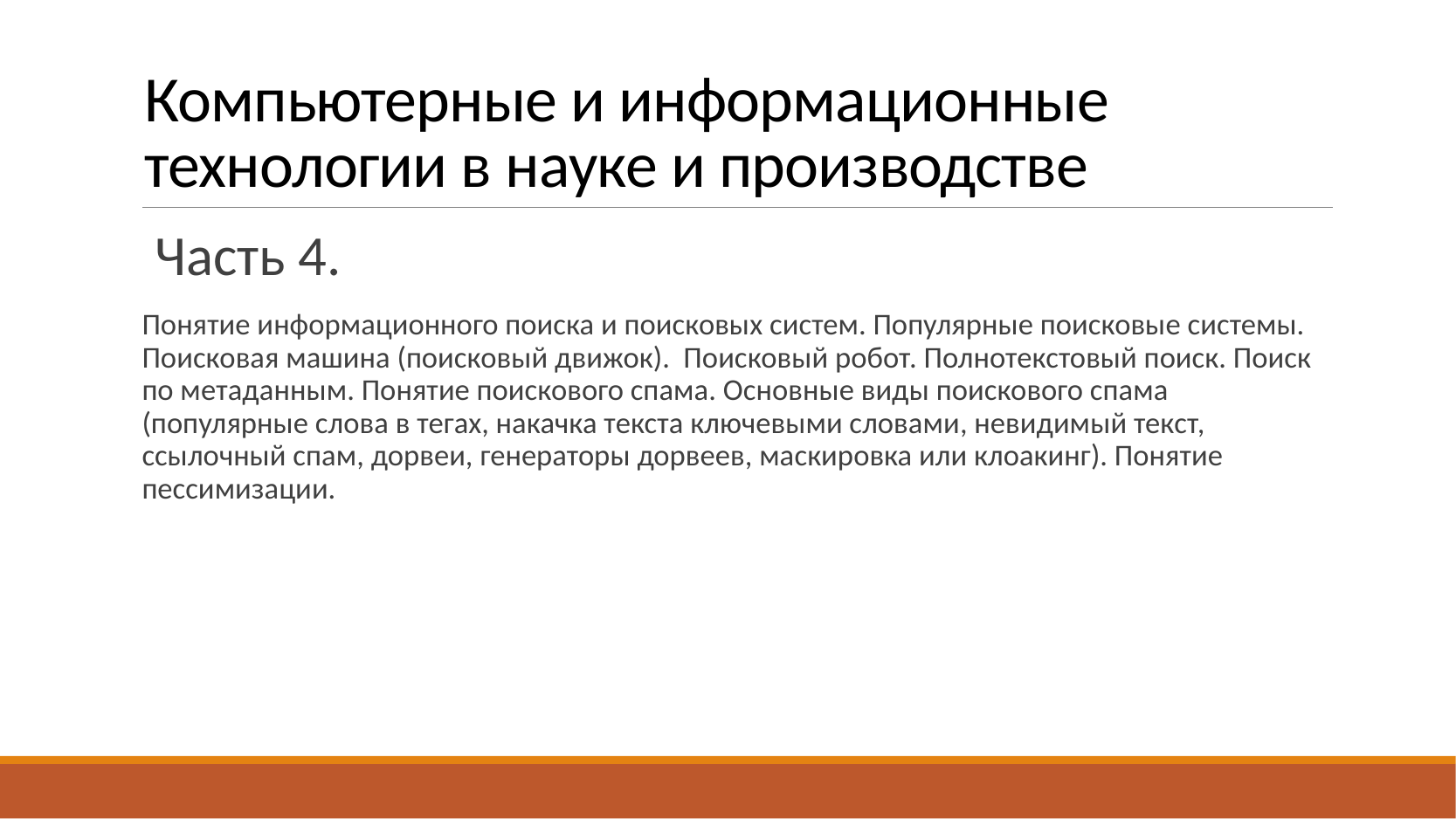

# Компьютерные и информационные технологии в науке и производстве
	 Часть 4.
Понятие информационного поиска и поисковых систем. Популярные поисковые системы. Поисковая машина (поисковый движок).  Поисковый робот. Полнотекстовый поиск. Поиск по метаданным. Понятие поискового спама. Основные виды поискового спама (популярные слова в тегах, накачка текста ключевыми словами, невидимый текст, ссылочный спам, дорвеи, генераторы дорвеев, маскировка или клоакинг). Понятие пессимизации.